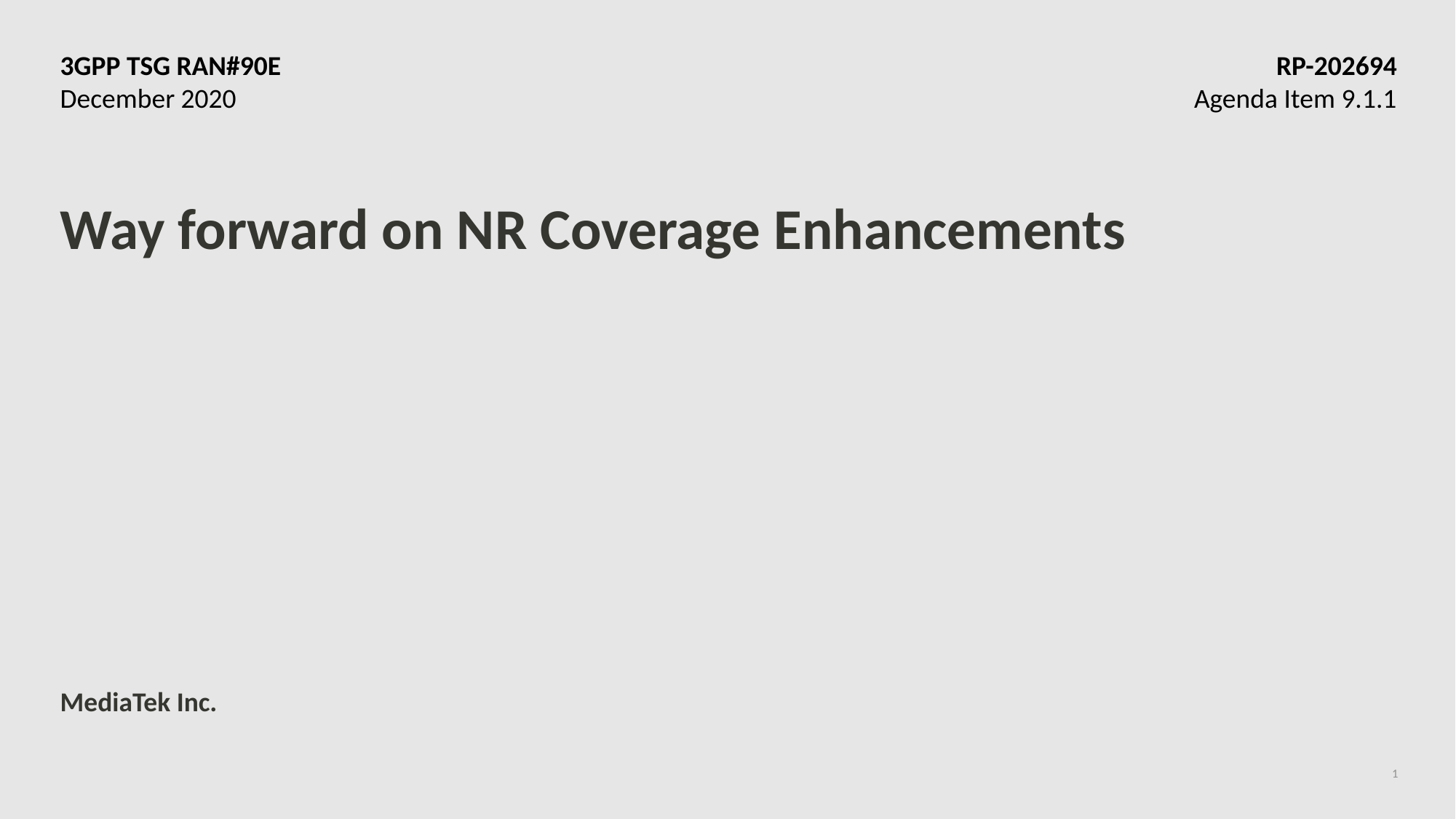

3GPP TSG RAN#90E	RP-202694
December 2020	Agenda Item 9.1.1
# Way forward on NR Coverage Enhancements

MediaTek Inc.
1